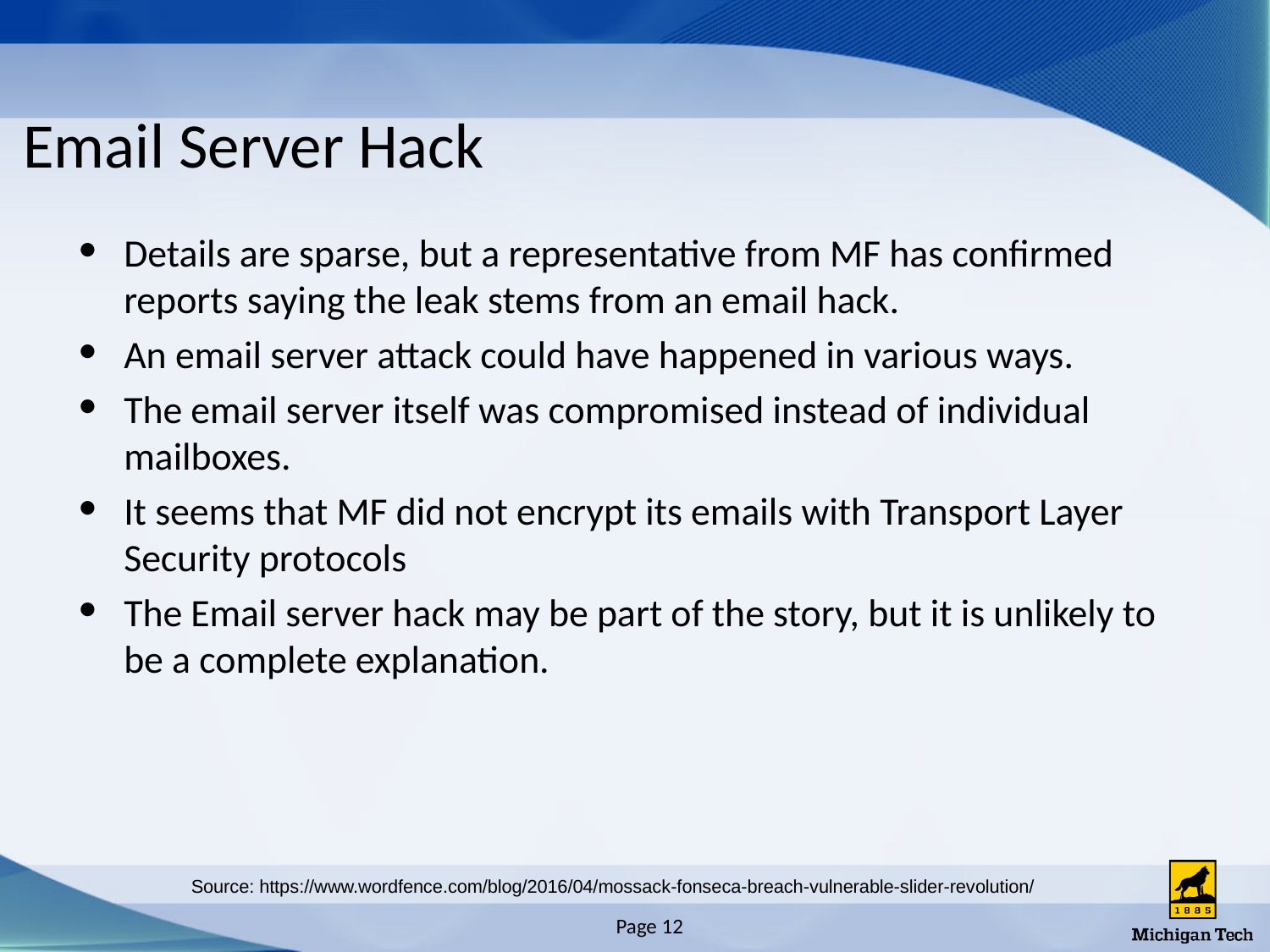

# Email Server Hack
Details are sparse, but a representative from MF has confirmed reports saying the leak stems from an email hack.
An email server attack could have happened in various ways.
The email server itself was compromised instead of individual mailboxes.
It seems that MF did not encrypt its emails with Transport Layer Security protocols
The Email server hack may be part of the story, but it is unlikely to be a complete explanation.

Source: https://www.wordfence.com/blog/2016/04/mossack-fonseca-breach-vulnerable-slider-revolution/